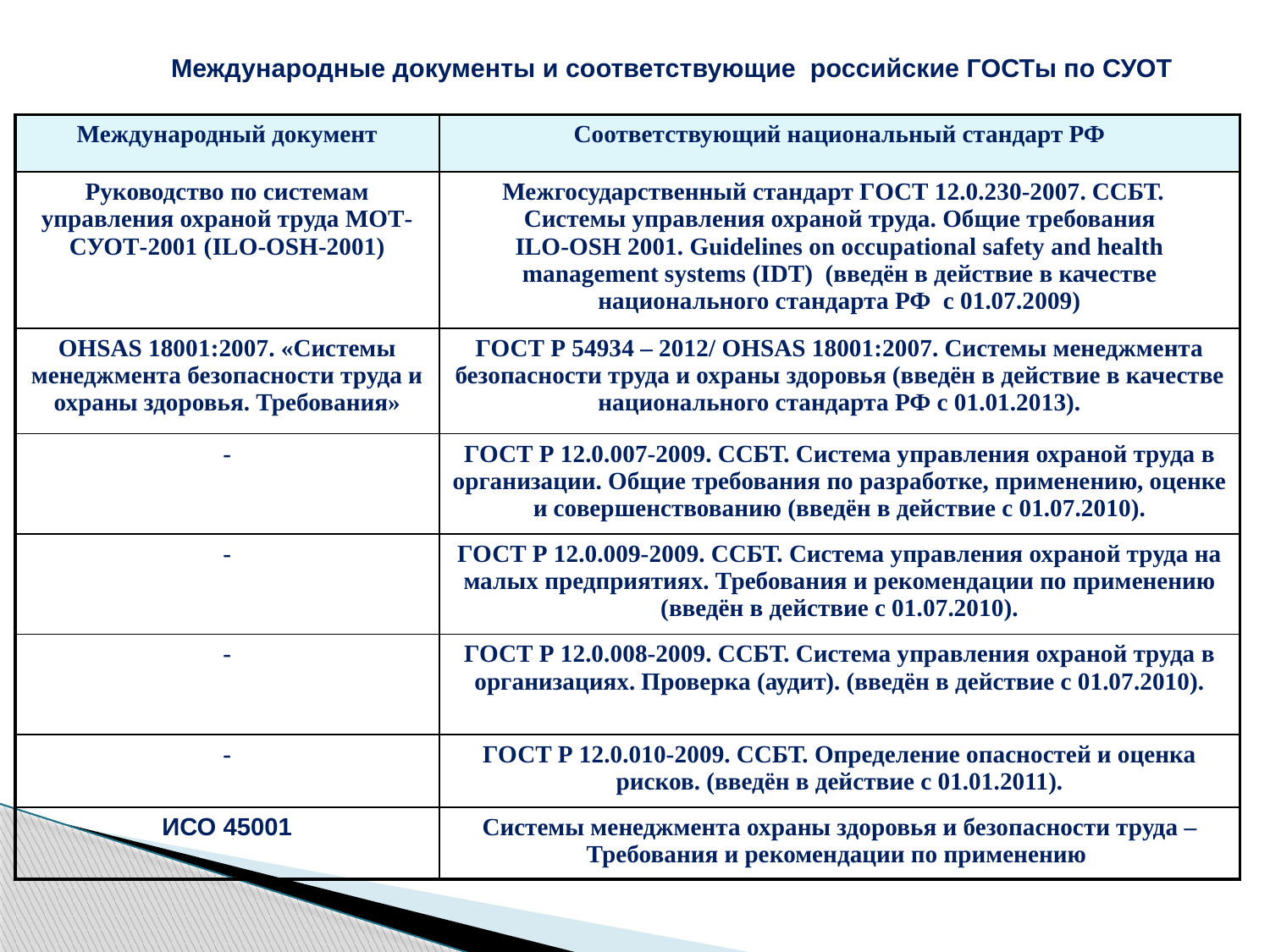

# Международные документы и соответствующие  российские ГОСТы по СУОТ
| Международный документ | Соответствующий национальный стандарт РФ |
| --- | --- |
| Руководство по системам управления охраной труда МОТ-СУОТ-2001 (ILO-OSH-2001) | Межгосударственный стандарт ГОСТ 12.0.230-2007. ССБТ. Системы управления охраной труда. Общие требования ILO-OSH 2001. Guidelines on occupational safety and health management systems (IDT) (введён в действие в качестве национального стандарта РФ с 01.07.2009) |
| OHSAS 18001:2007. «Системы менеджмента безопасности труда и охраны здоровья. Требования» | ГОСТ Р 54934 – 2012/ OHSAS 18001:2007. Системы менеджмента безопасности труда и охраны здоровья (введён в действие в качестве национального стандарта РФ с 01.01.2013). |
| - | ГОСТ Р 12.0.007-2009. СCБТ. Система управления охраной труда в организации. Общие требования по разработке, применению, оценке и совершенствованию (введён в действие с 01.07.2010). |
| - | ГОСТ Р 12.0.009-2009. ССБТ. Система управления охраной труда на малых предприятиях. Требования и рекомендации по применению (введён в действие с 01.07.2010). |
| - | ГОСТ Р 12.0.008-2009. ССБТ. Система управления охраной труда в организациях. Проверка (аудит). (введён в действие с 01.07.2010). |
| - | ГОСТ Р 12.0.010-2009. ССБТ. Определение опасностей и оценка рисков. (введён в действие с 01.01.2011). |
| ИСО 45001 | Системы менеджмента охраны здоровья и безопасности труда – Требования и рекомендации по применению |